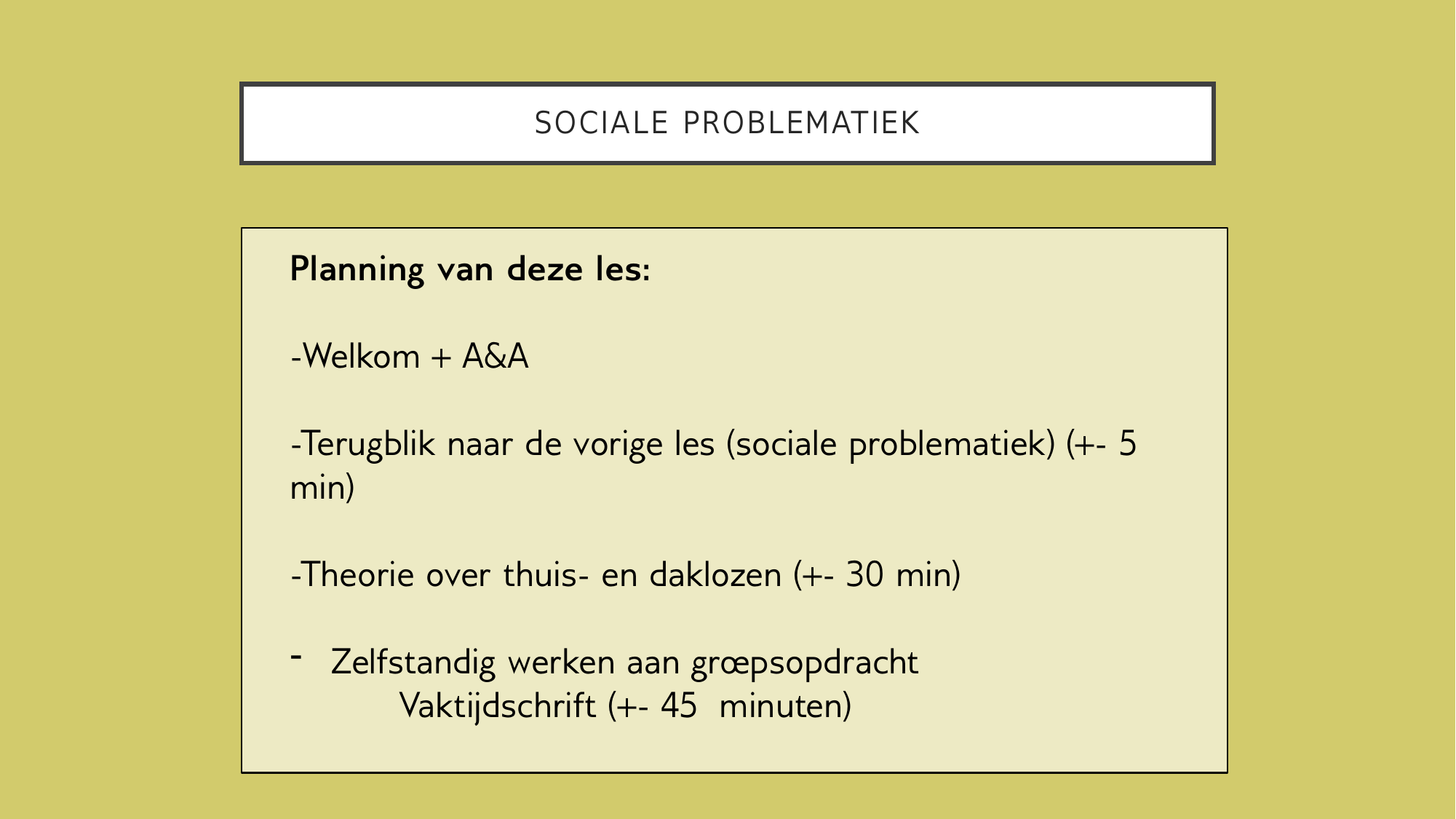

# Sociale problematiek

Planning van deze les:

-Welkom + A&A

-Terugblik naar de vorige les (sociale problematiek) (+- 5 min)

-Theorie over thuis- en daklozen (+- 30 min)

Zelfstandig werken aan groepsopdracht
	Vaktijdschrift (+- 45  minuten)